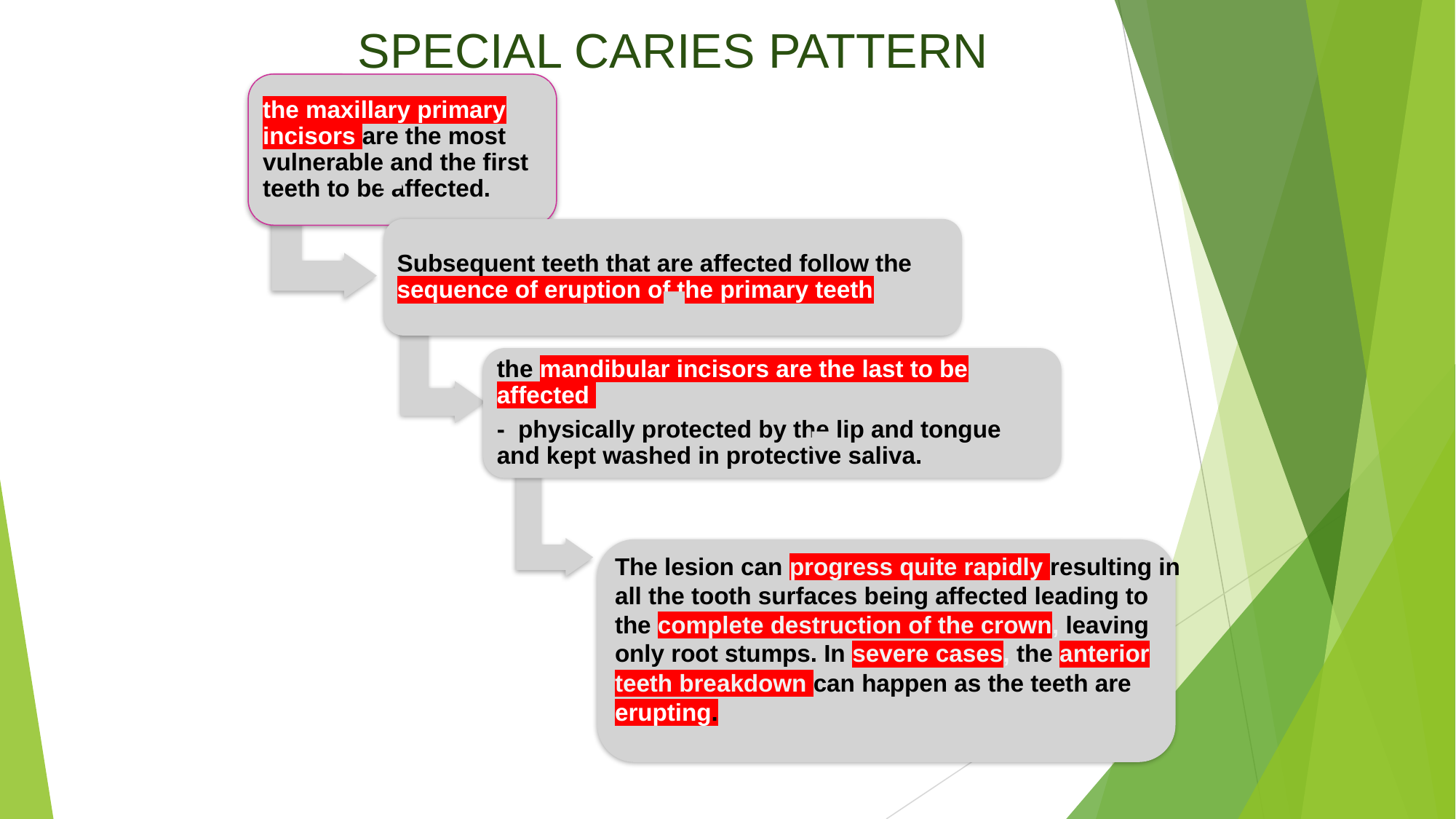

# SPECIAL CARIES PATTERN

the maxillary primary incisors are the most vulnerable and the first teeth to be affected.

Subsequent teeth that are affected follow the sequence of eruption of the primary teeth

the mandibular incisors are the last to be affected
-  physically protected by the lip and tongue and kept washed in protective saliva.

The lesion can progress quite rapidly resulting in all the tooth surfaces being affected leading to the complete destruction of the crown, leaving only root stumps. In severe cases, the anterior teeth breakdown can happen as the teeth are erupting.